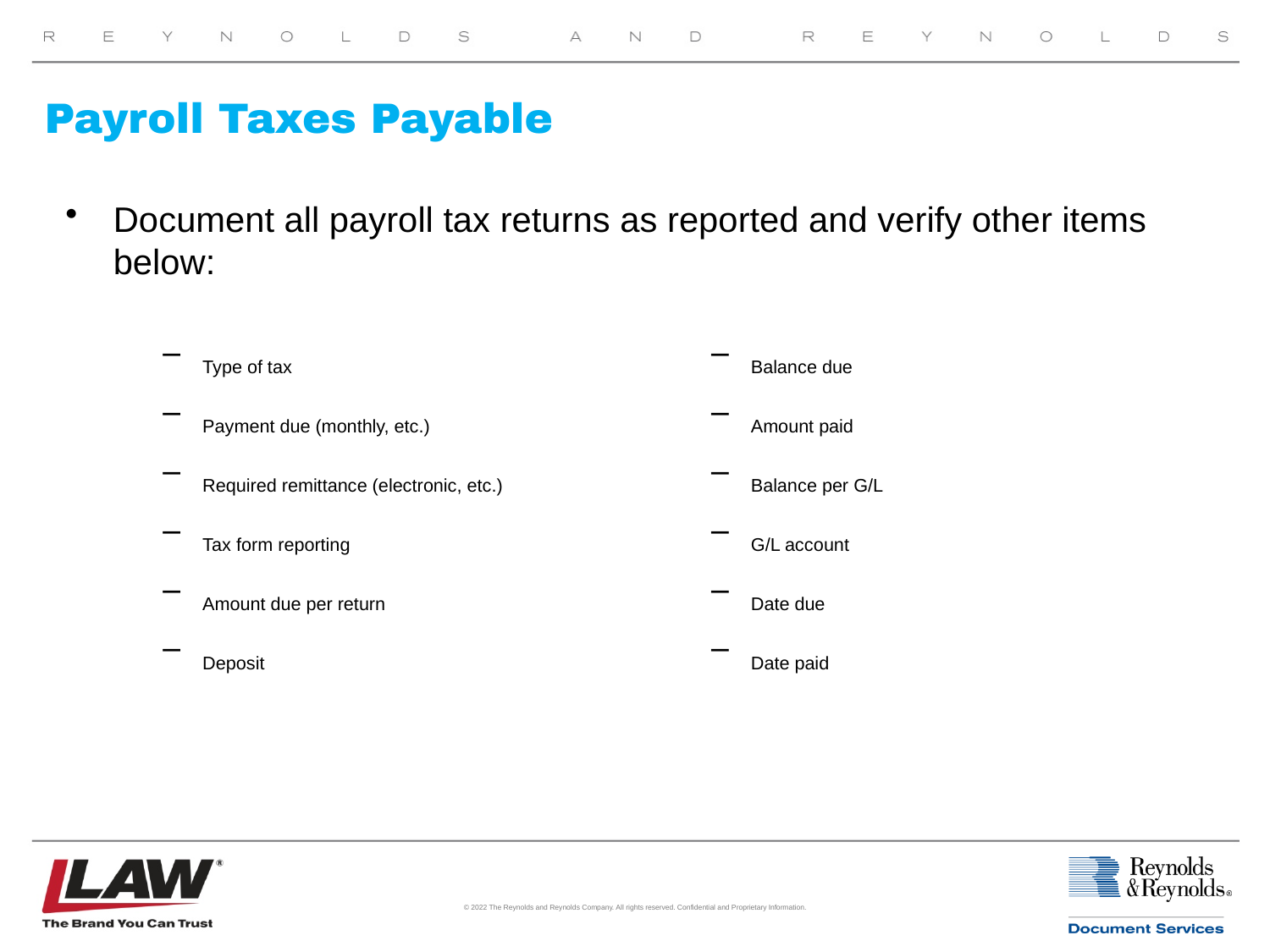

# Payroll Taxes Payable
Document all payroll tax returns as reported and verify other items below:
Type of tax
Payment due (monthly, etc.)
Required remittance (electronic, etc.)
Tax form reporting
Amount due per return
Deposit
Balance due
Amount paid
Balance per G/L
G/L account
Date due
Date paid